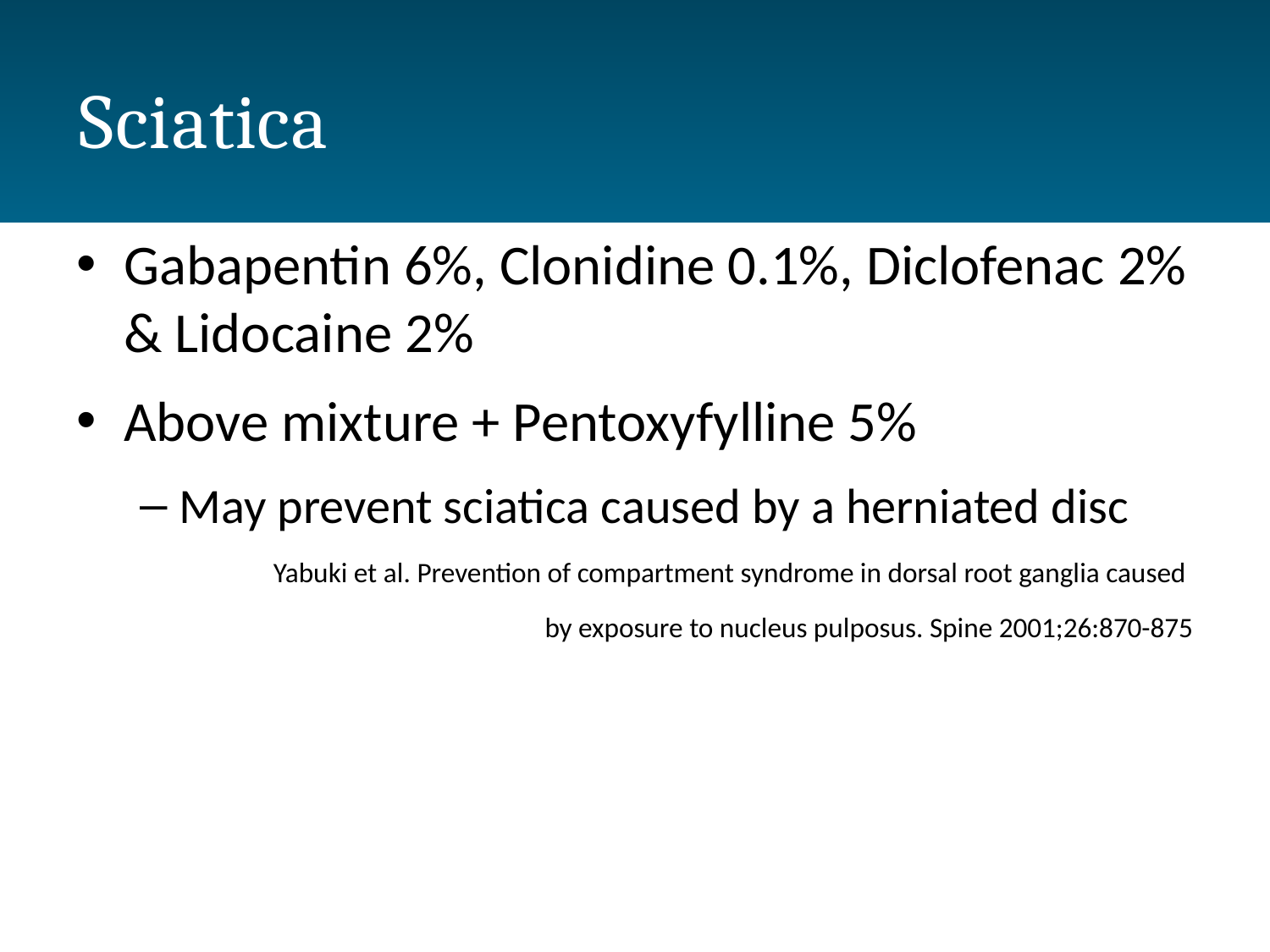

# Sciatica
Gabapentin 6%, Clonidine 0.1%, Diclofenac 2% & Lidocaine 2%
Above mixture + Pentoxyfylline 5%
May prevent sciatica caused by a herniated disc
Yabuki et al. Prevention of compartment syndrome in dorsal root ganglia caused
by exposure to nucleus pulposus. Spine 2001;26:870-875